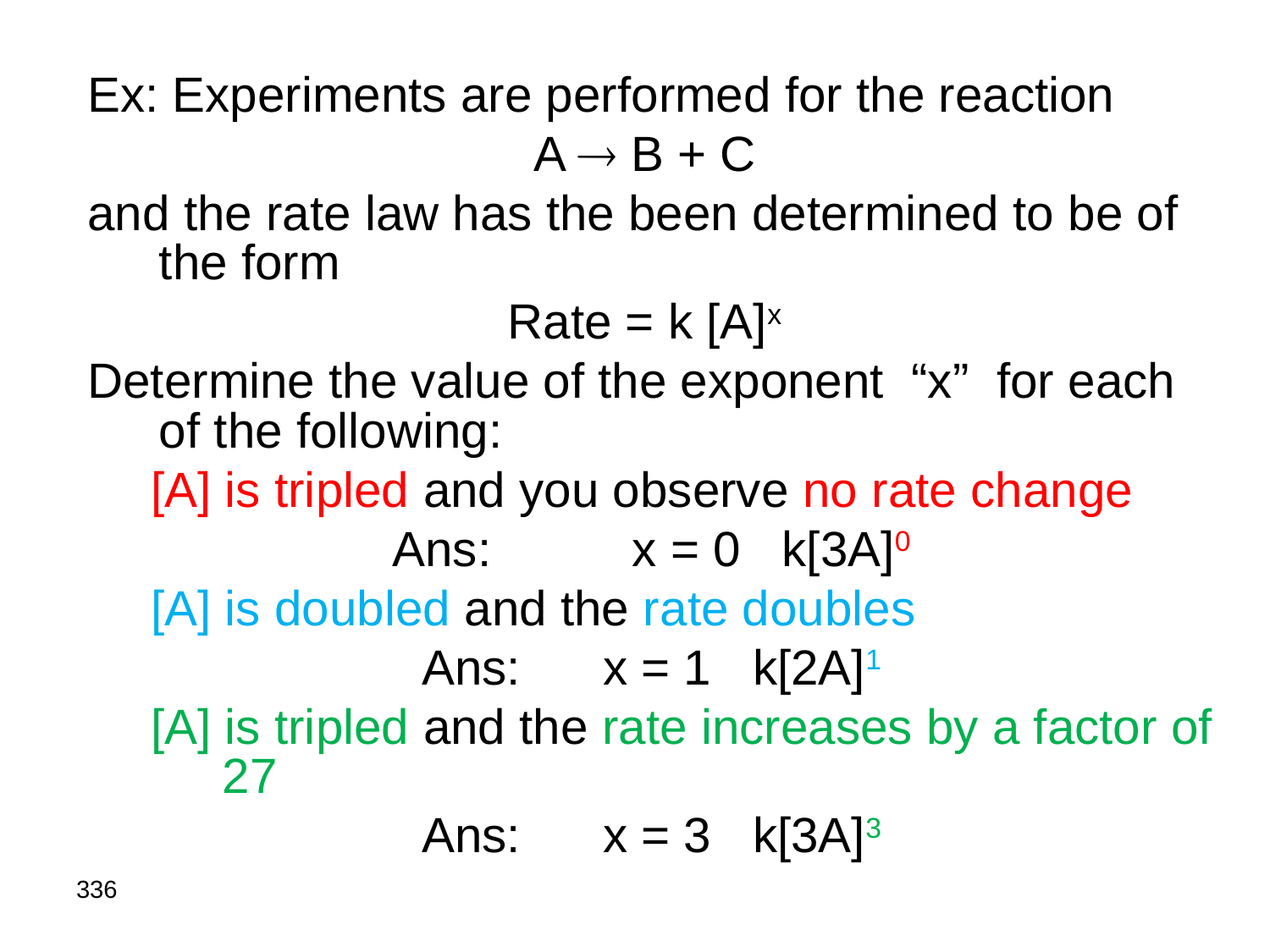

Ex: Experiments are performed for the reaction
A → B + C
and the rate law has the been determined to be of the form
Rate = k [A]x
Determine the value of the exponent  “x”  for each of the following:
[A] is tripled and you observe no rate change
Ans:	   x = 0   k[3A]0
[A] is doubled and the rate doubles
Ans:      x = 1   k[2A]1
[A] is tripled and the rate increases by a factor of 27
Ans:      x = 3   k[3A]3
336